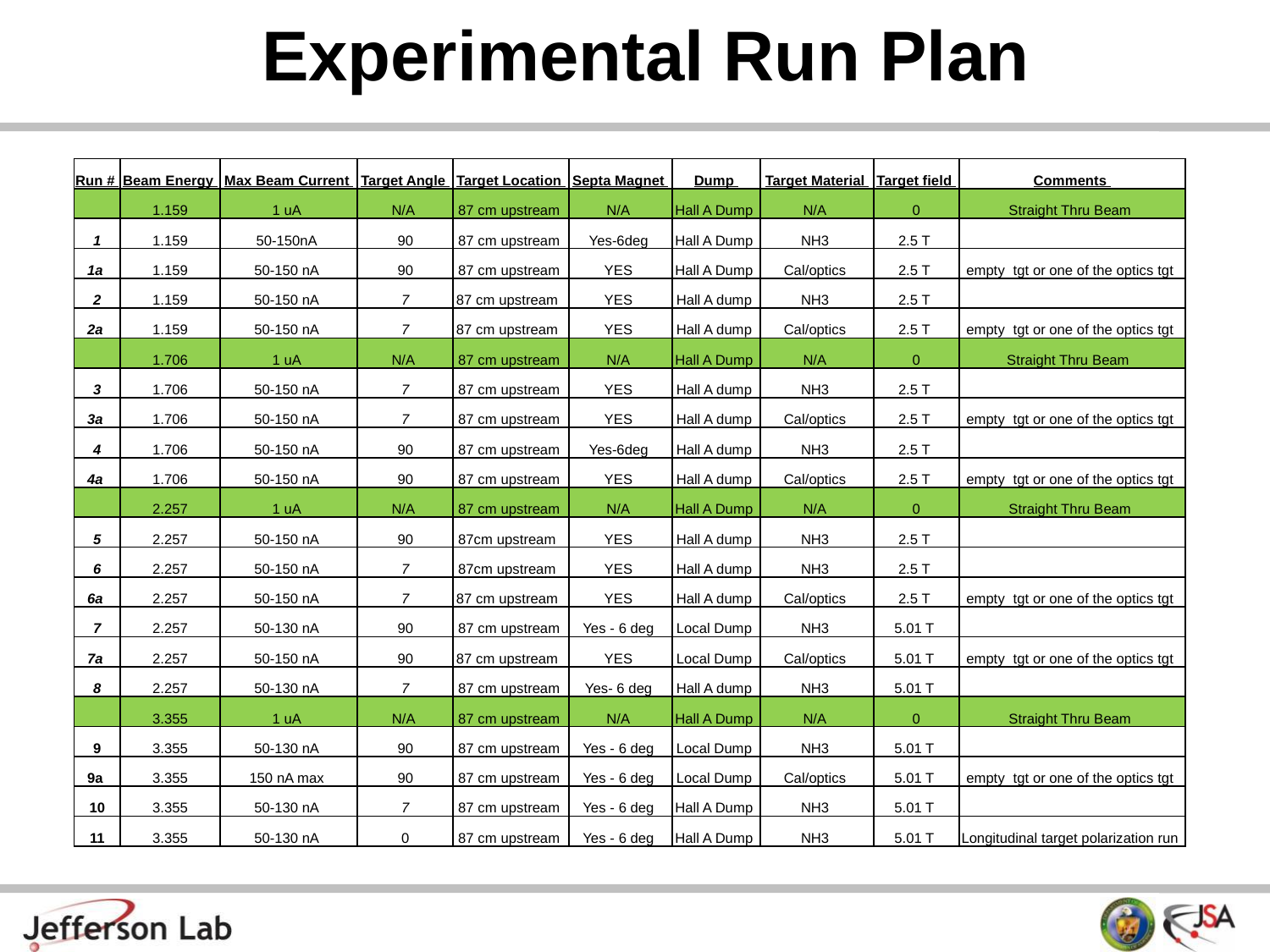

# Experimental Run Plan
| Run # | Beam Energy | Max Beam Current | Target Angle | Target Location | Septa Magnet | Dump | Target Material | Target field | Comments |
| --- | --- | --- | --- | --- | --- | --- | --- | --- | --- |
|  | 1.159 | 1 uA | N/A | 87 cm upstream | N/A | Hall A Dump | N/A | 0 | Straight Thru Beam |
| 1 | 1.159 | 50-150nA | 90 | 87 cm upstream | Yes-6deg | Hall A Dump | NH3 | 2.5 T |  |
| 1a | 1.159 | 50-150 nA | 90 | 87 cm upstream | YES | Hall A Dump | Cal/optics | 2.5 T | empty tgt or one of the optics tgt |
| 2 | 1.159 | 50-150 nA | 7 | 87 cm upstream | YES | Hall A dump | NH3 | 2.5 T |  |
| 2a | 1.159 | 50-150 nA | 7 | 87 cm upstream | YES | Hall A dump | Cal/optics | 2.5 T | empty tgt or one of the optics tgt |
|  | 1.706 | 1 uA | N/A | 87 cm upstream | N/A | Hall A Dump | N/A | 0 | Straight Thru Beam |
| 3 | 1.706 | 50-150 nA | 7 | 87 cm upstream | YES | Hall A dump | NH3 | 2.5 T |  |
| 3a | 1.706 | 50-150 nA | 7 | 87 cm upstream | YES | Hall A dump | Cal/optics | 2.5 T | empty tgt or one of the optics tgt |
| 4 | 1.706 | 50-150 nA | 90 | 87 cm upstream | Yes-6deg | Hall A dump | NH3 | 2.5 T |  |
| 4a | 1.706 | 50-150 nA | 90 | 87 cm upstream | YES | Hall A dump | Cal/optics | 2.5 T | empty tgt or one of the optics tgt |
|  | 2.257 | 1 uA | N/A | 87 cm upstream | N/A | Hall A Dump | N/A | 0 | Straight Thru Beam |
| 5 | 2.257 | 50-150 nA | 90 | 87cm upstream | YES | Hall A dump | NH3 | 2.5 T |  |
| 6 | 2.257 | 50-150 nA | 7 | 87cm upstream | YES | Hall A dump | NH3 | 2.5 T |  |
| 6a | 2.257 | 50-150 nA | 7 | 87 cm upstream | YES | Hall A dump | Cal/optics | 2.5 T | empty tgt or one of the optics tgt |
| 7 | 2.257 | 50-130 nA | 90 | 87 cm upstream | Yes - 6 deg | Local Dump | NH3 | 5.01 T |  |
| 7a | 2.257 | 50-150 nA | 90 | 87 cm upstream | YES | Local Dump | Cal/optics | 5.01 T | empty tgt or one of the optics tgt |
| 8 | 2.257 | 50-130 nA | 7 | 87 cm upstream | Yes- 6 deg | Hall A dump | NH3 | 5.01 T |  |
|  | 3.355 | 1 uA | N/A | 87 cm upstream | N/A | Hall A Dump | N/A | 0 | Straight Thru Beam |
| 9 | 3.355 | 50-130 nA | 90 | 87 cm upstream | Yes - 6 deg | Local Dump | NH3 | 5.01 T |  |
| 9a | 3.355 | 150 nA max | 90 | 87 cm upstream | Yes - 6 deg | Local Dump | Cal/optics | 5.01 T | empty tgt or one of the optics tgt |
| 10 | 3.355 | 50-130 nA | 7 | 87 cm upstream | Yes - 6 deg | Hall A Dump | NH3 | 5.01 T |  |
| 11 | 3.355 | 50-130 nA | 0 | 87 cm upstream | Yes - 6 deg | Hall A Dump | NH3 | 5.01 T | Longitudinal target polarization run |